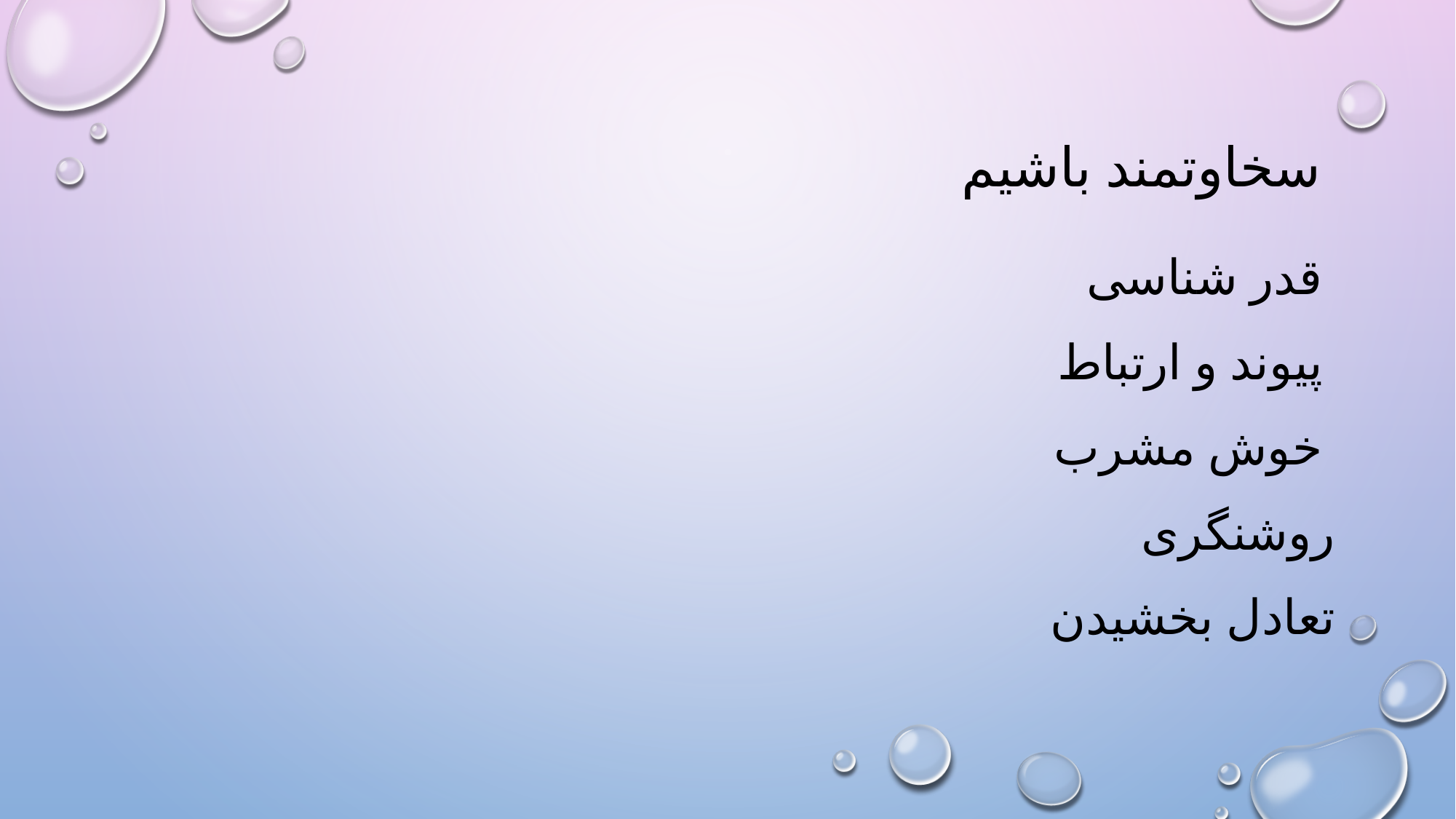

# سخاوتمند باشیم
قدر شناسی
پیوند و ارتباط
خوش مشرب
روشنگری
تعادل بخشیدن